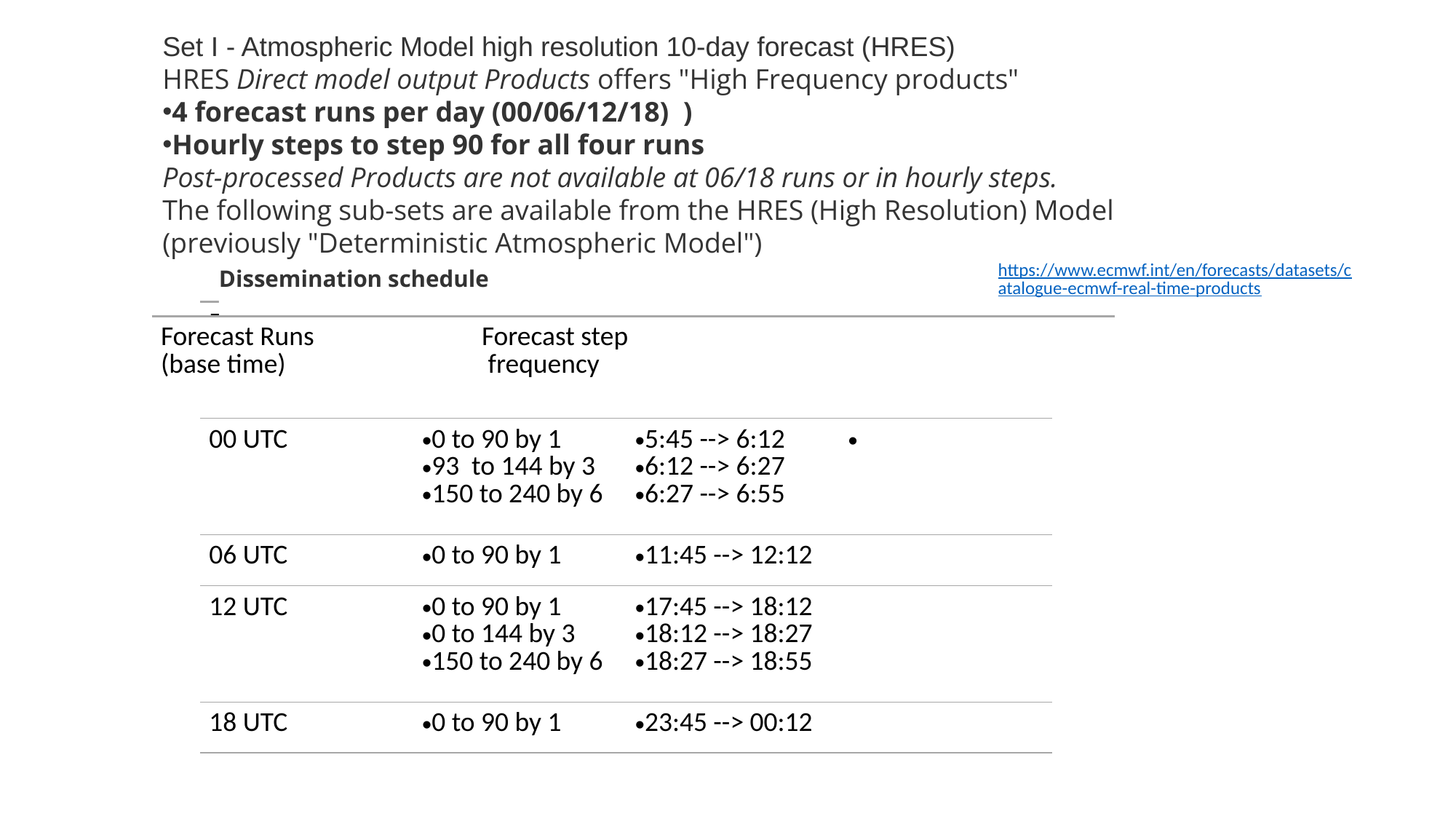

Set I - Atmospheric Model high resolution 10-day forecast (HRES)
HRES Direct model output Products offers "High Frequency products"
4 forecast runs per day (00/06/12/18)  )
Hourly steps to step 90 for all four runs
Post-processed Products are not available at 06/18 runs or in hourly steps.
The following sub-sets are available from the HRES (High Resolution) Model (previously "Deterministic Atmospheric Model")
https://www.ecmwf.int/en/forecasts/datasets/catalogue-ecmwf-real-time-products
Dissemination schedule

| Forecast Runs (base time) | Forecast step frequency | Forecast Dissemination schedule | Forecast Dissemination stream indicat |
| --- | --- | --- | --- |
| 00 UTC | 0 to 90 by 1 93  to 144 by 3 150 to 240 by 6 | 5:45 --> 6:12 6:12 --> 6:27 6:27 --> 6:55 |  |
| 06 UTC | 0 to 90 by 1 | 11:45 --> 12:12 |  |
| 12 UTC | 0 to 90 by 1 0 to 144 by 3 150 to 240 by 6 | 17:45 --> 18:12 18:12 --> 18:27 18:27 --> 18:55 |  |
| 18 UTC | 0 to 90 by 1 | 23:45 --> 00:12 |  |
| Forecast Runs (base time) | Forecast step frequency |  |
| --- | --- | --- |